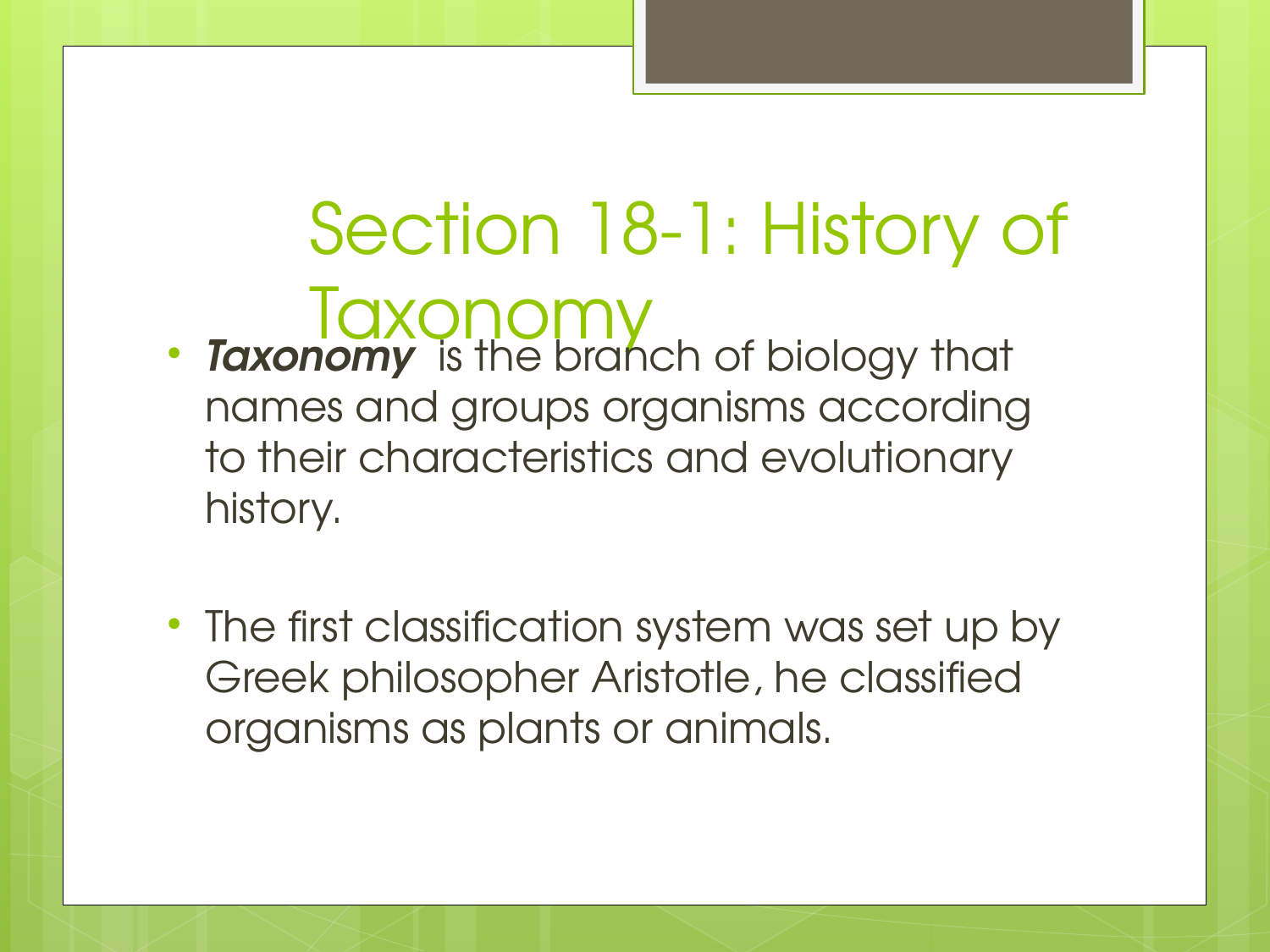

# Section 18-1: History of Taxonomy
Taxonomy  is the branch of biology that names and groups organisms according to their characteristics and evolutionary history.

The first classification system was set up by Greek philosopher Aristotle, he classified organisms as plants or animals.